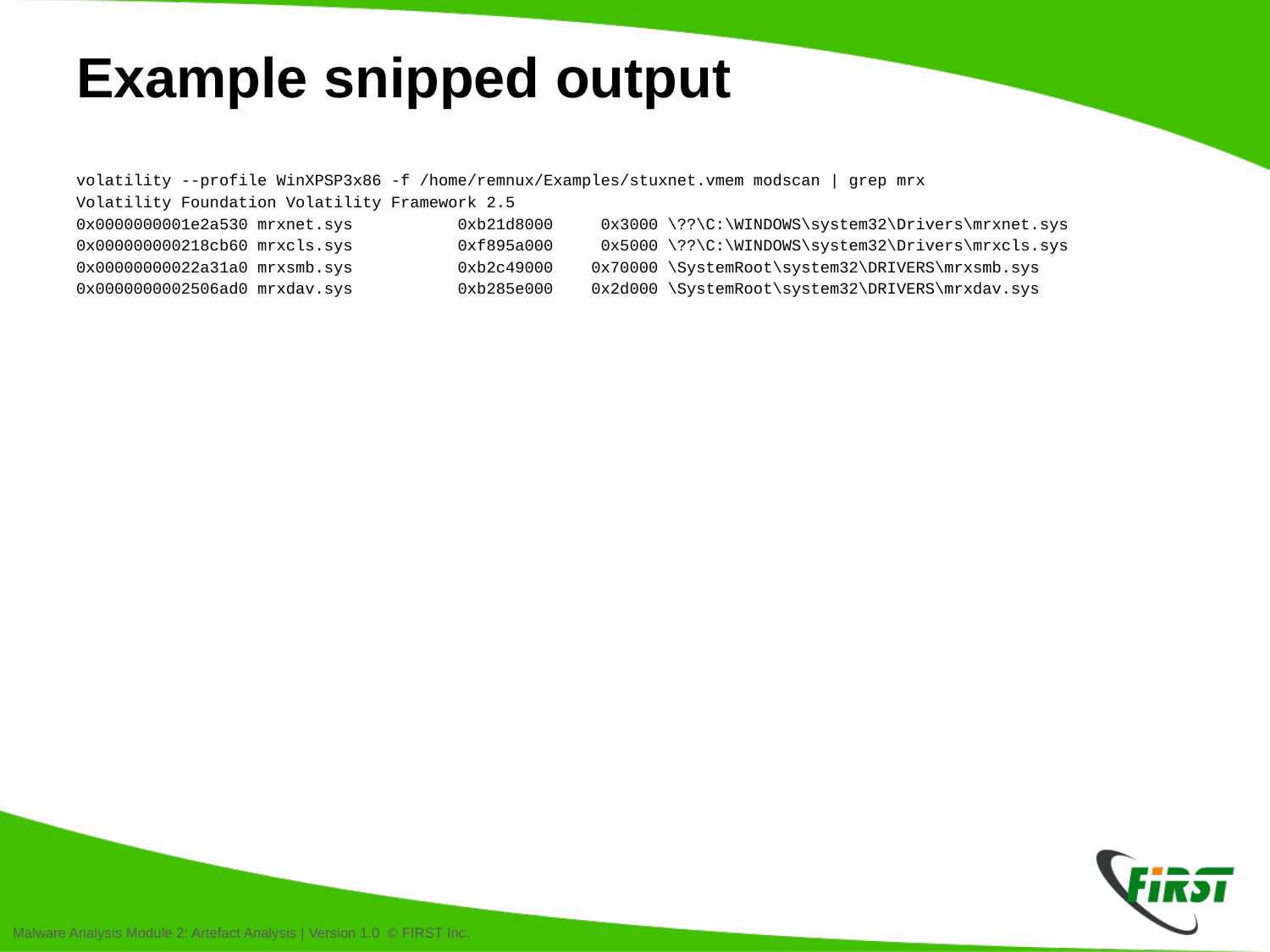

# Example snipped output
volatility --profile WinXPSP3x86 -f /home/remnux/Examples/stuxnet.vmem modscan | grep mrx
Volatility Foundation Volatility Framework 2.5
0x0000000001e2a530 mrxnet.sys           0xb21d8000     0x3000 \??\C:\WINDOWS\system32\Drivers\mrxnet.sys
0x000000000218cb60 mrxcls.sys           0xf895a000     0x5000 \??\C:\WINDOWS\system32\Drivers\mrxcls.sys
0x00000000022a31a0 mrxsmb.sys           0xb2c49000    0x70000 \SystemRoot\system32\DRIVERS\mrxsmb.sys
0x0000000002506ad0 mrxdav.sys           0xb285e000    0x2d000 \SystemRoot\system32\DRIVERS\mrxdav.sys